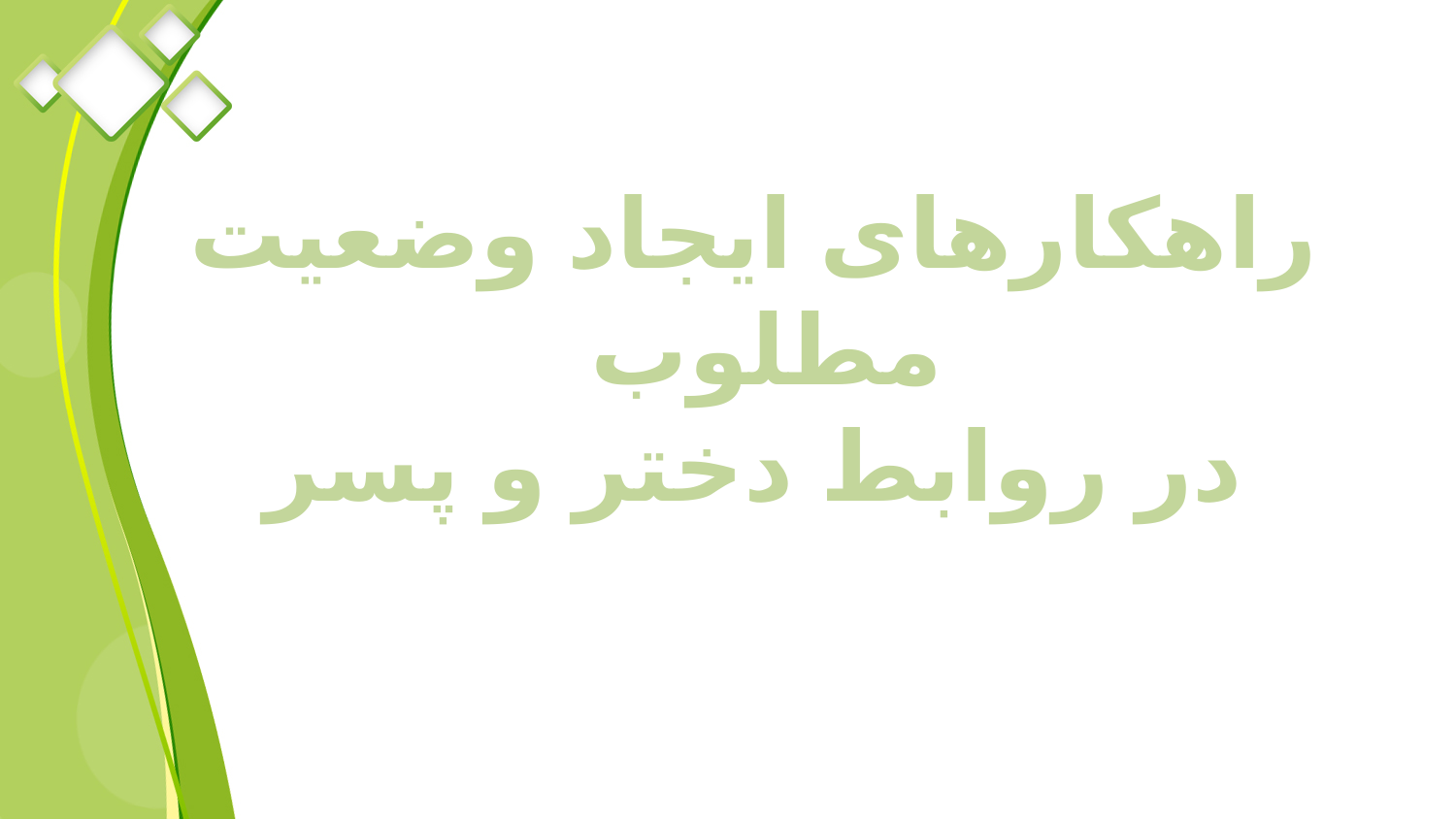

# راهکارهای ایجاد وضعیت مطلوب در روابط دختر و پسر